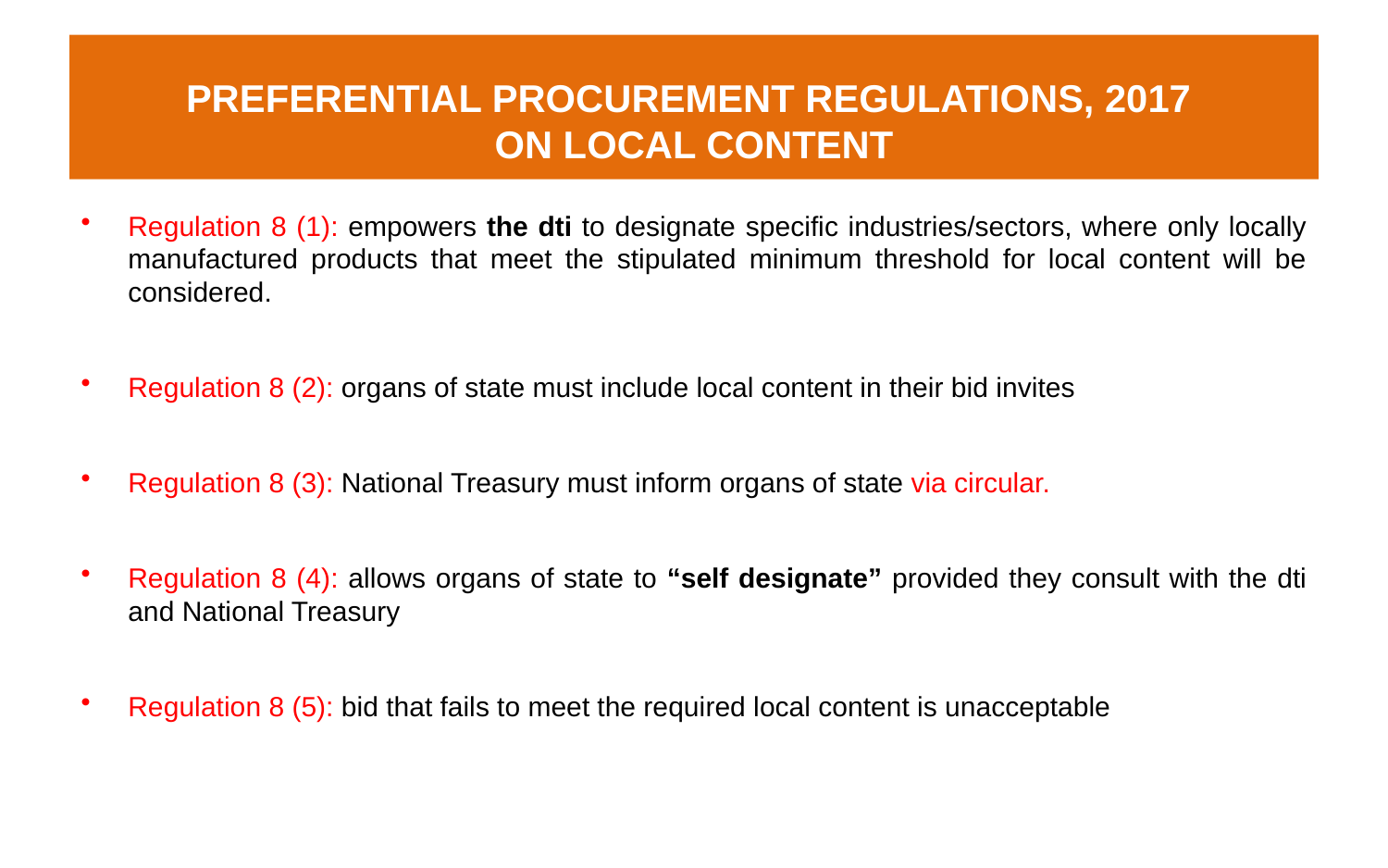

# PREFERENTIAL PROCUREMENT REGULATIONS, 2017 ON LOCAL CONTENT
Regulation 8 (1): empowers the dti to designate specific industries/sectors, where only locally manufactured products that meet the stipulated minimum threshold for local content will be considered.

Regulation 8 (2): organs of state must include local content in their bid invites

Regulation 8 (3): National Treasury must inform organs of state via circular.

Regulation 8 (4): allows organs of state to “self designate” provided they consult with the dti and National Treasury

Regulation 8 (5): bid that fails to meet the required local content is unacceptable